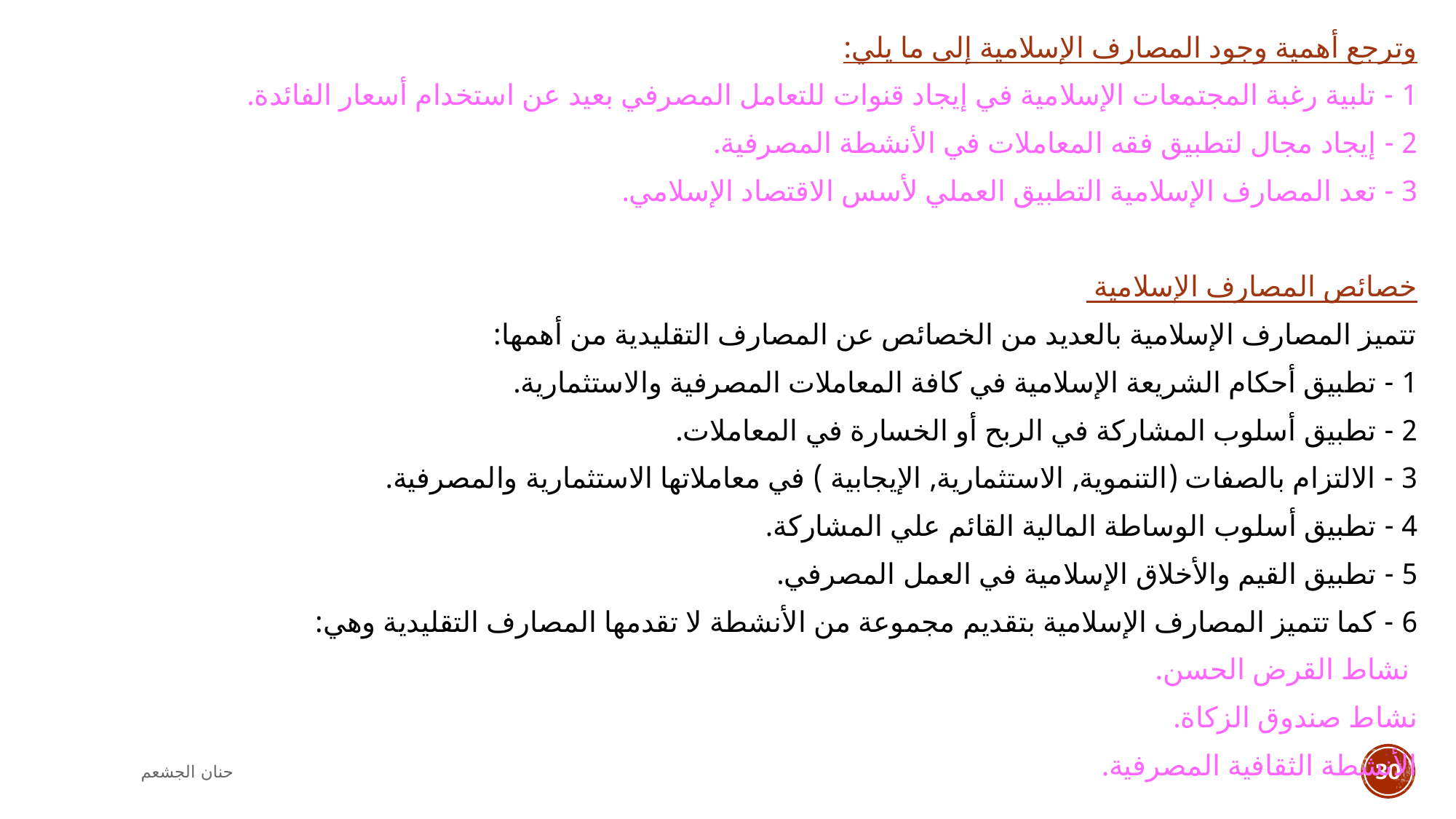

وترجع أهمية وجود المصارف الإسلامية إلى ما يلي:
1 - تلبية رغبة المجتمعات الإسلامية في إيجاد قنوات للتعامل المصرفي بعيد عن استخدام أسعار الفائدة.
2 - إيجاد مجال لتطبيق فقه المعاملات في الأنشطة المصرفية.
3 - تعد المصارف الإسلامية التطبيق العملي لأسس الاقتصاد الإسلامي.

خصائص المصارف الإسلامية
تتميز المصارف الإسلامية بالعديد من الخصائص عن المصارف التقليدية من أهمها:
1 - تطبيق أحكام الشريعة الإسلامية في كافة المعاملات المصرفية والاستثمارية.
2 - تطبيق أسلوب المشاركة في الربح أو الخسارة في المعاملات.
3 - الالتزام بالصفات (التنموية, الاستثمارية, الإيجابية ) في معاملاتها الاستثمارية والمصرفية.
4 - تطبيق أسلوب الوساطة المالية القائم علي المشاركة.
5 - تطبيق القيم والأخلاق الإسلامية في العمل المصرفي.
6 - كما تتميز المصارف الإسلامية بتقديم مجموعة من الأنشطة لا تقدمها المصارف التقليدية وهي:
 نشاط القرض الحسن.
نشاط صندوق الزكاة.
الأنشطة الثقافية المصرفية.

حنان الجشعم
30